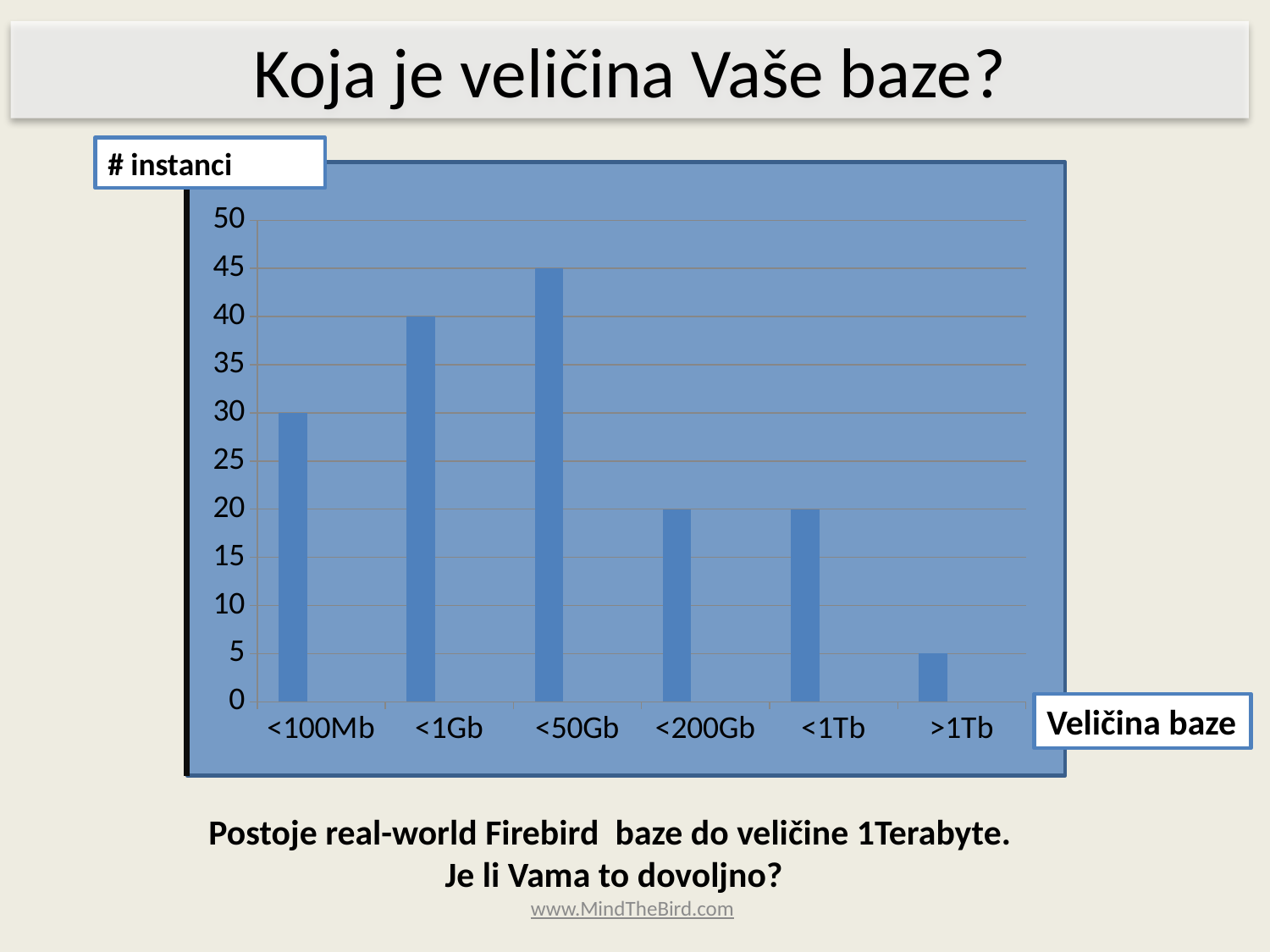

Koja je veličina Vaše baze?
# instanci

### Chart

| Category | Quantity | Столбец1 | Столбец2 |
|---|---|---|---|
| <100Mb | 30.0 | None | None |
| <1Gb | 40.0 | None | None |
| <50Gb | 45.0 | None | None |
| <200Gb | 20.0 | None | None |
| <1Tb | 20.0 | None | None |
| >1Tb | 5.0 | None | None |
Veličina baze
Postoje real-world Firebird  baze do veličine 1Terabyte.
Je li Vama to dovoljno?
www.MindTheBird.com